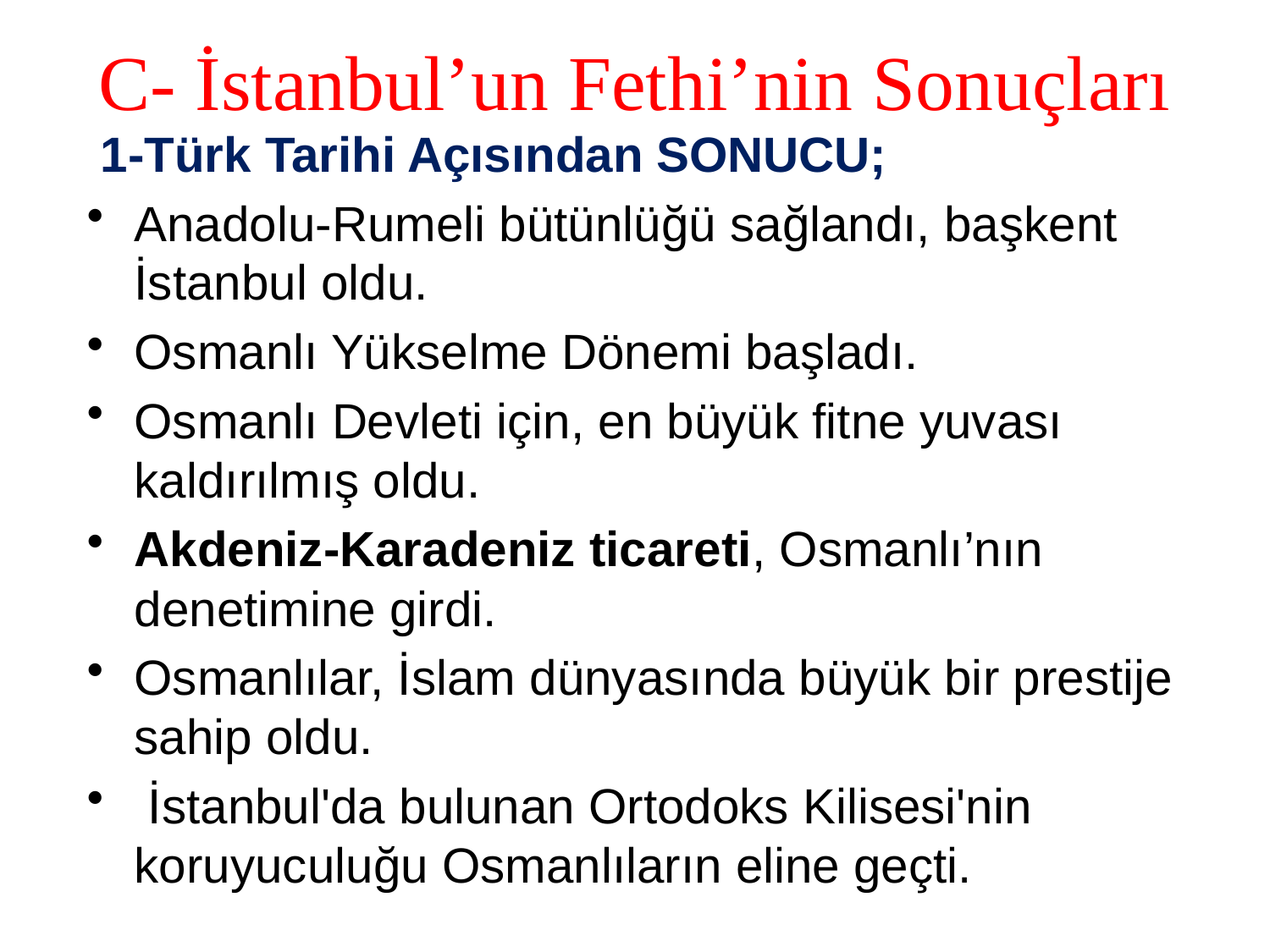

# C- İstanbul’un Fethi’nin Sonuçları
 1-Türk Tarihi Açısından SONUCU;
Anadolu-Rumeli bütünlüğü sağlandı, başkent İstanbul oldu.
Osmanlı Yükselme Dönemi başladı.
Osmanlı Devleti için, en büyük fitne yuvası kaldırılmış oldu.
Akdeniz-Karadeniz ticareti, Osmanlı’nın denetimine girdi.
Osmanlılar, İslam dünyasında büyük bir prestije sahip oldu.
 İstanbul'da bulunan Ortodoks Kilisesi'nin koruyuculuğu Osmanlıların eline geçti.